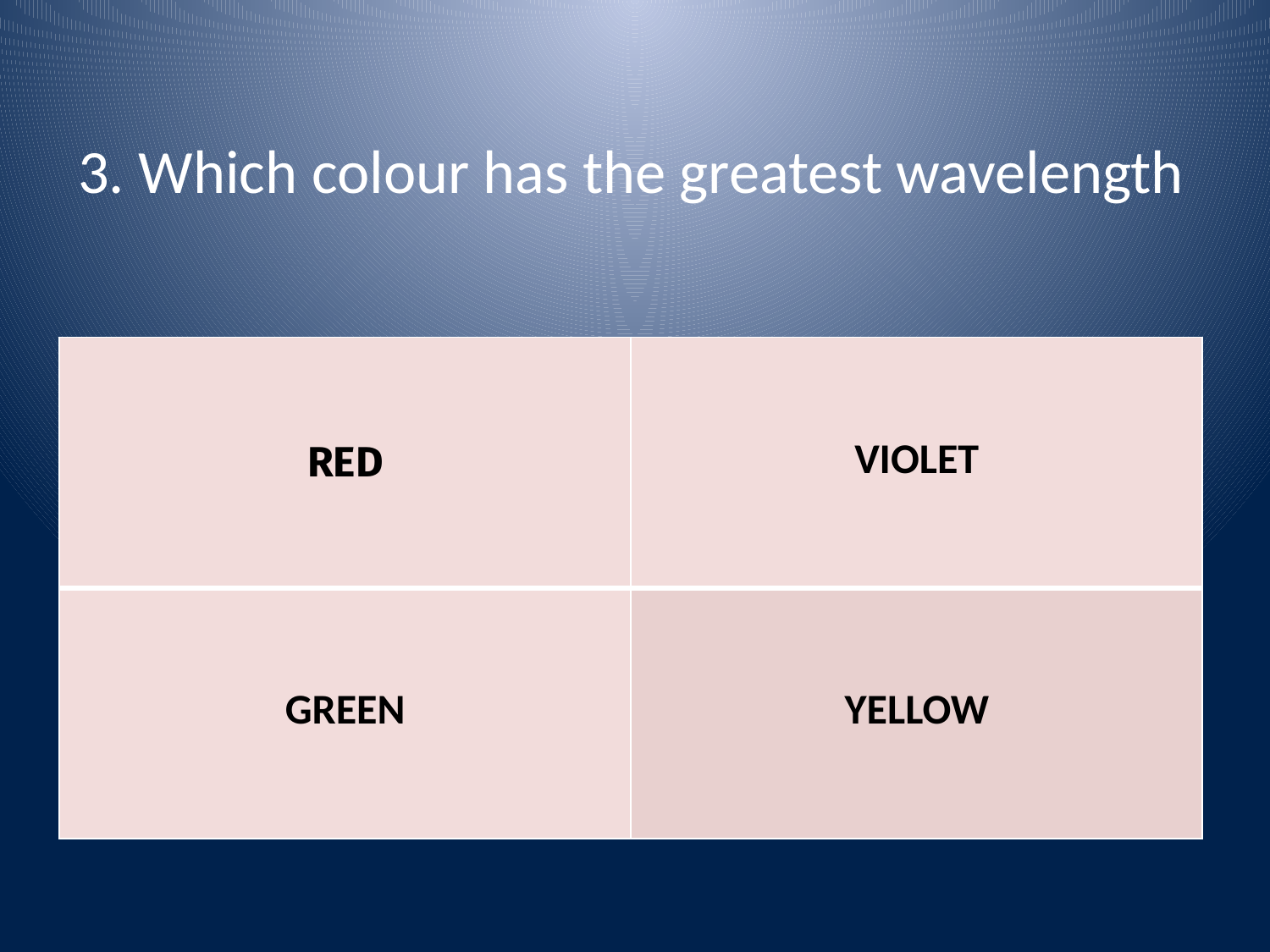

# 3. Which colour has the greatest wavelength
| RED | VIOLET |
| --- | --- |
| GREEN | YELLOW |